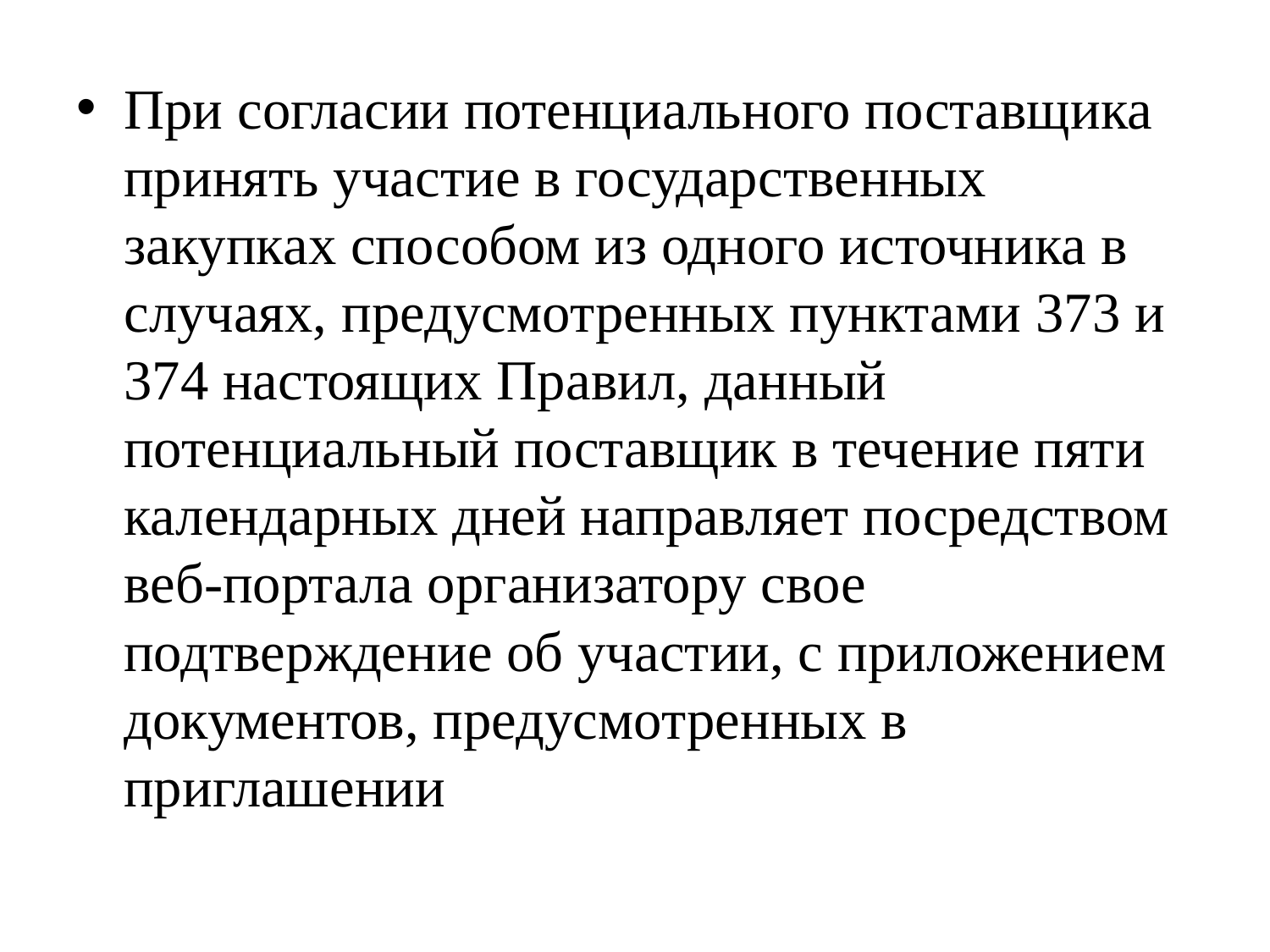

При согласии потенциального поставщика принять участие в государственных закупках способом из одного источника в случаях, предусмотренных пунктами 373 и 374 настоящих Правил, данный потенциальный поставщик в течение пяти календарных дней направляет посредством веб-портала организатору свое подтверждение об участии, с приложением документов, предусмотренных в приглашении